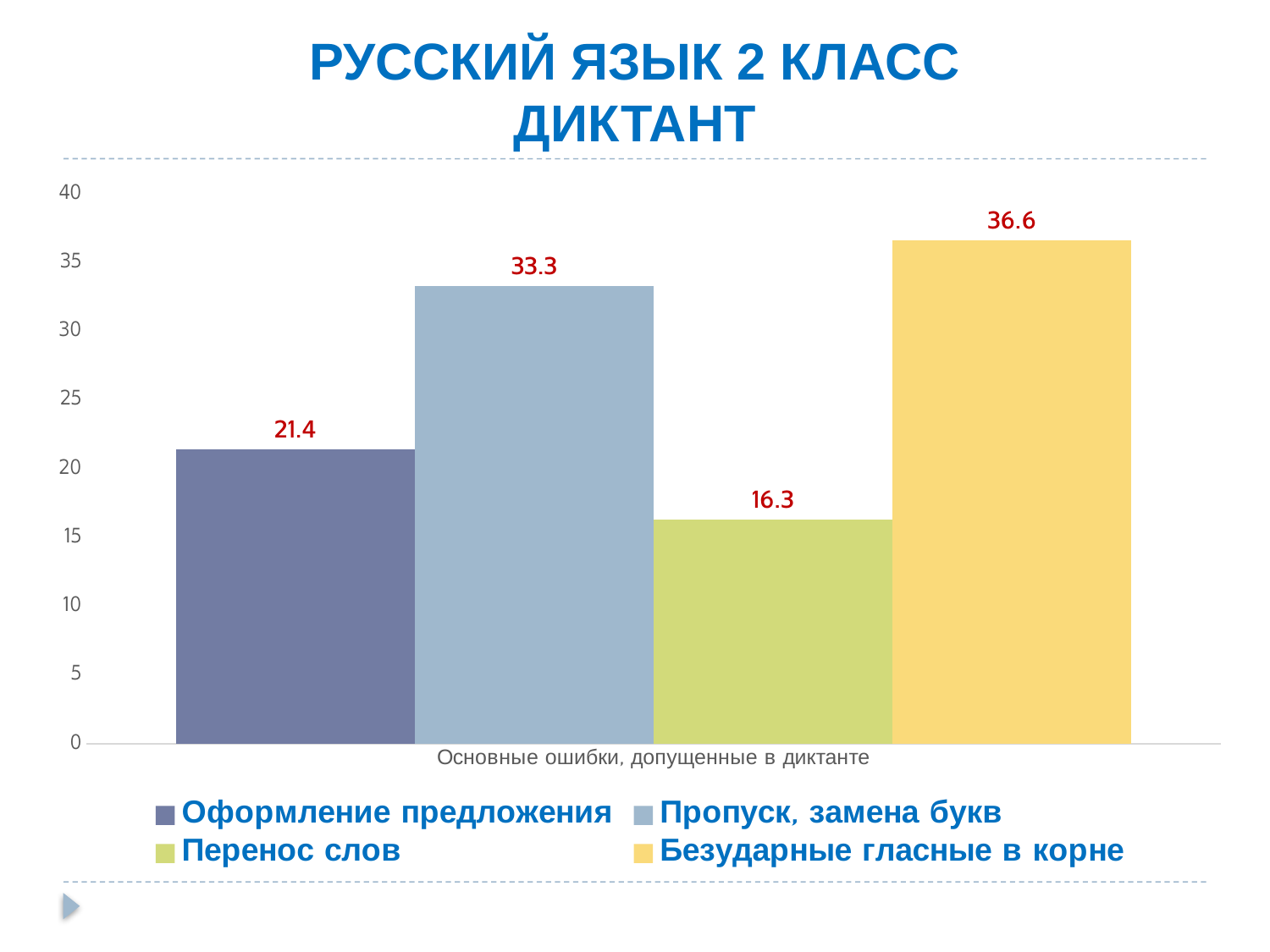

# РУССКИЙ ЯЗЫК 2 КЛАСС ДИКТАНТ

### Chart

| Category | Оформление предложения | Пропуск, замена букв | Перенос слов | Безударные гласные в корне |
|---|---|---|---|---|
| Основные ошибки, допущенные в диктанте | 21.4 | 33.3 | 16.3 | 36.6 |